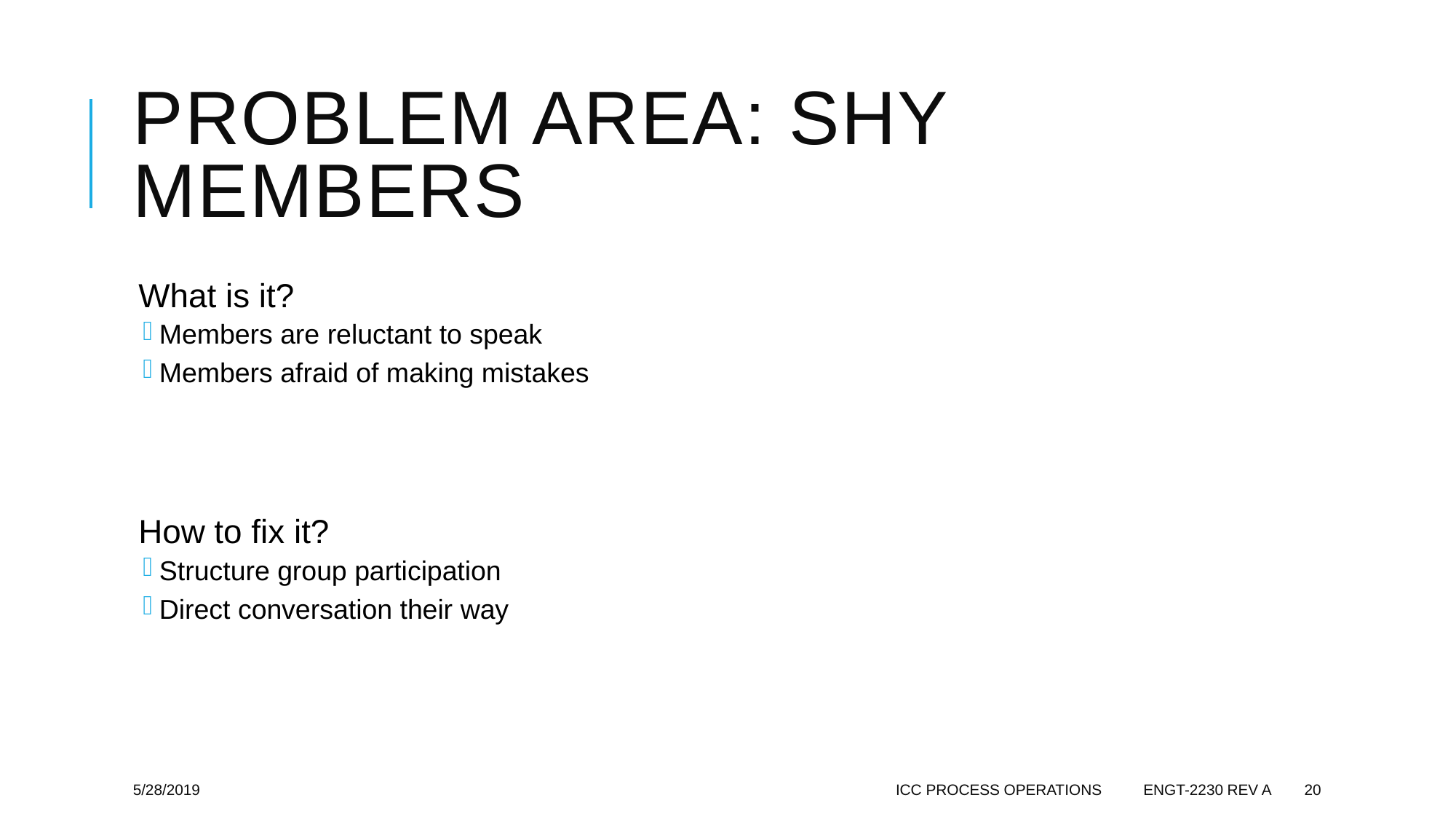

# Problem Area: Shy Members
What is it?
Members are reluctant to speak
Members afraid of making mistakes

How to fix it?
Structure group participation
Direct conversation their way
5/28/2019
ICC Process Operations          ENGT-2230 Rev A
20